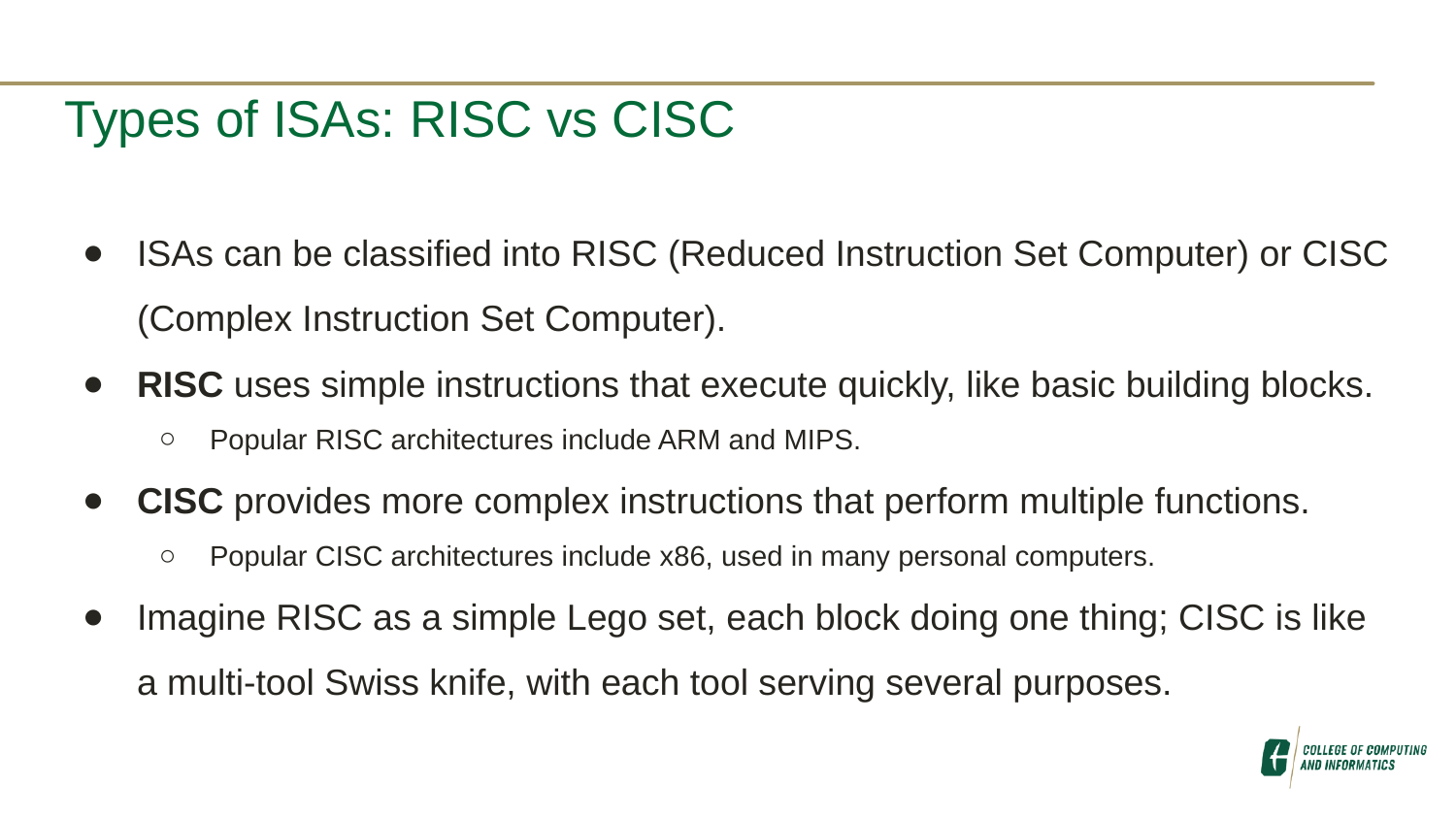

# Types of ISAs: RISC vs CISC

ISAs can be classified into RISC (Reduced Instruction Set Computer) or CISC (Complex Instruction Set Computer).
RISC uses simple instructions that execute quickly, like basic building blocks.
Popular RISC architectures include ARM and MIPS.
CISC provides more complex instructions that perform multiple functions.
Popular CISC architectures include x86, used in many personal computers.
Imagine RISC as a simple Lego set, each block doing one thing; CISC is like a multi-tool Swiss knife, with each tool serving several purposes.